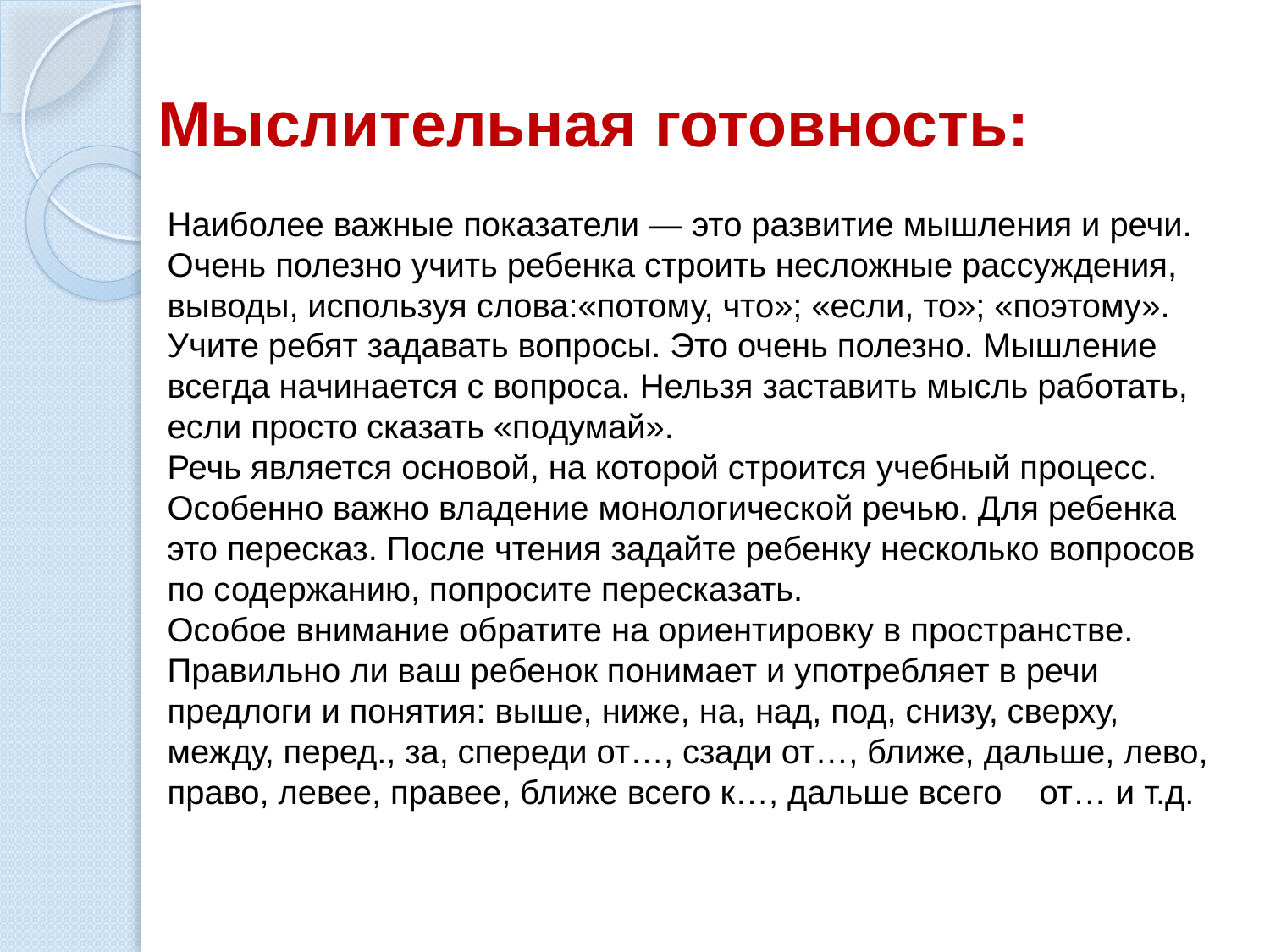

# Мыслительная готовность:
	Наиболее важные показатели — это развитие мышления и речи.
Очень полезно учить ребенка строить несложные рассуждения, выводы, используя слова:«потому, что»; «если, то»; «поэтому».
Учите ребят задавать вопросы. Это очень полезно. Мышление всегда начинается с вопроса. Нельзя заставить мысль работать, если просто сказать «подумай».
Речь является основой, на которой строится учебный процесс. Особенно важно владение монологической речью. Для ребенка это пересказ. После чтения задайте ребенку несколько вопросов по содержанию, попросите пересказать.
Особое внимание обратите на ориентировку в пространстве. Правильно ли ваш ребенок понимает и употребляет в речи предлоги и понятия: выше, ниже, на, над, под, снизу, сверху, между, перед., за, спереди от…, сзади от…, ближе, дальше, лево, право, левее, правее, ближе всего к…, дальше всего    от… и т.д.